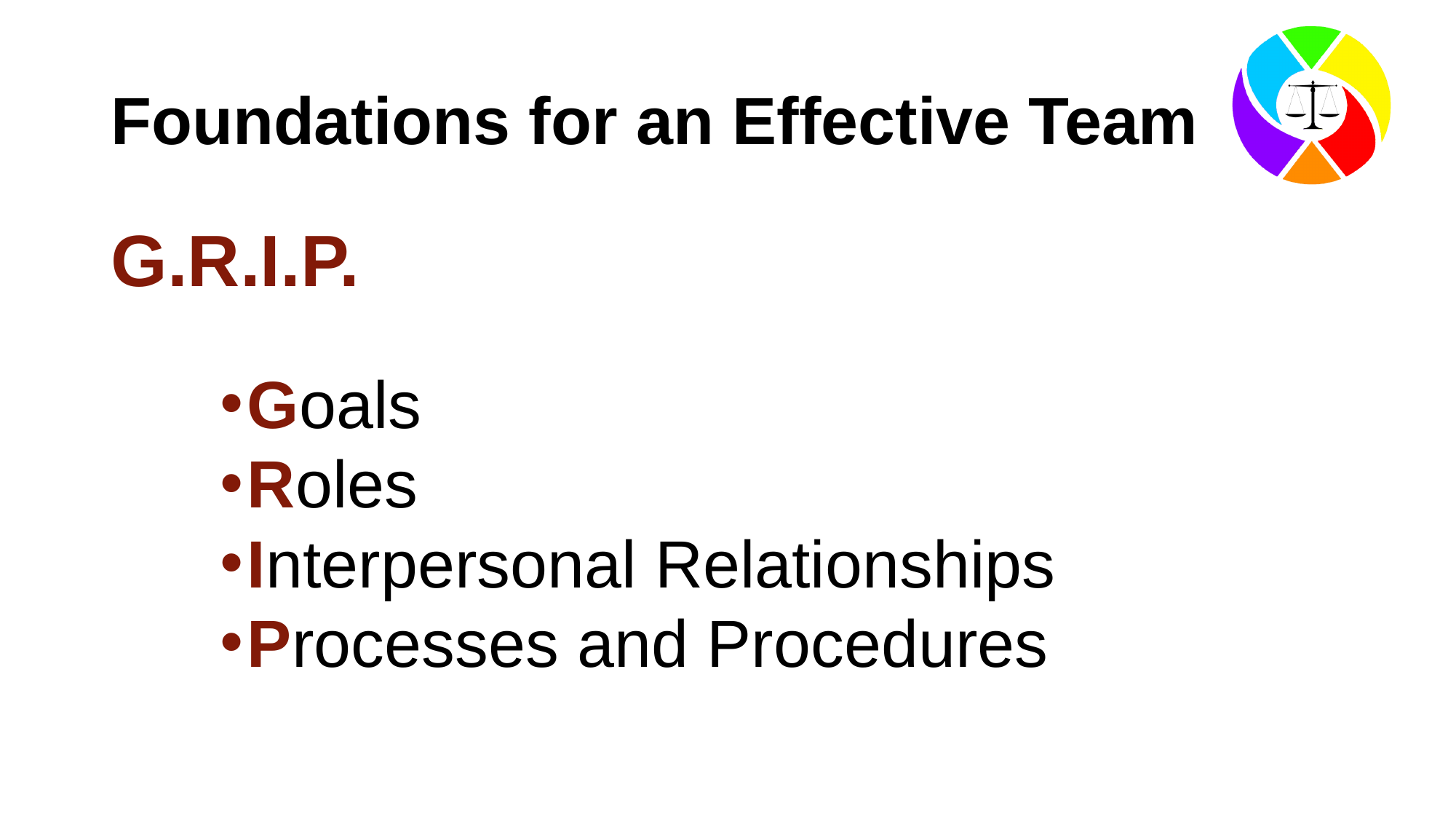

# Foundations for an Effective Team
G.R.I.P.

Goals
Roles
Interpersonal Relationships
Processes and Procedures